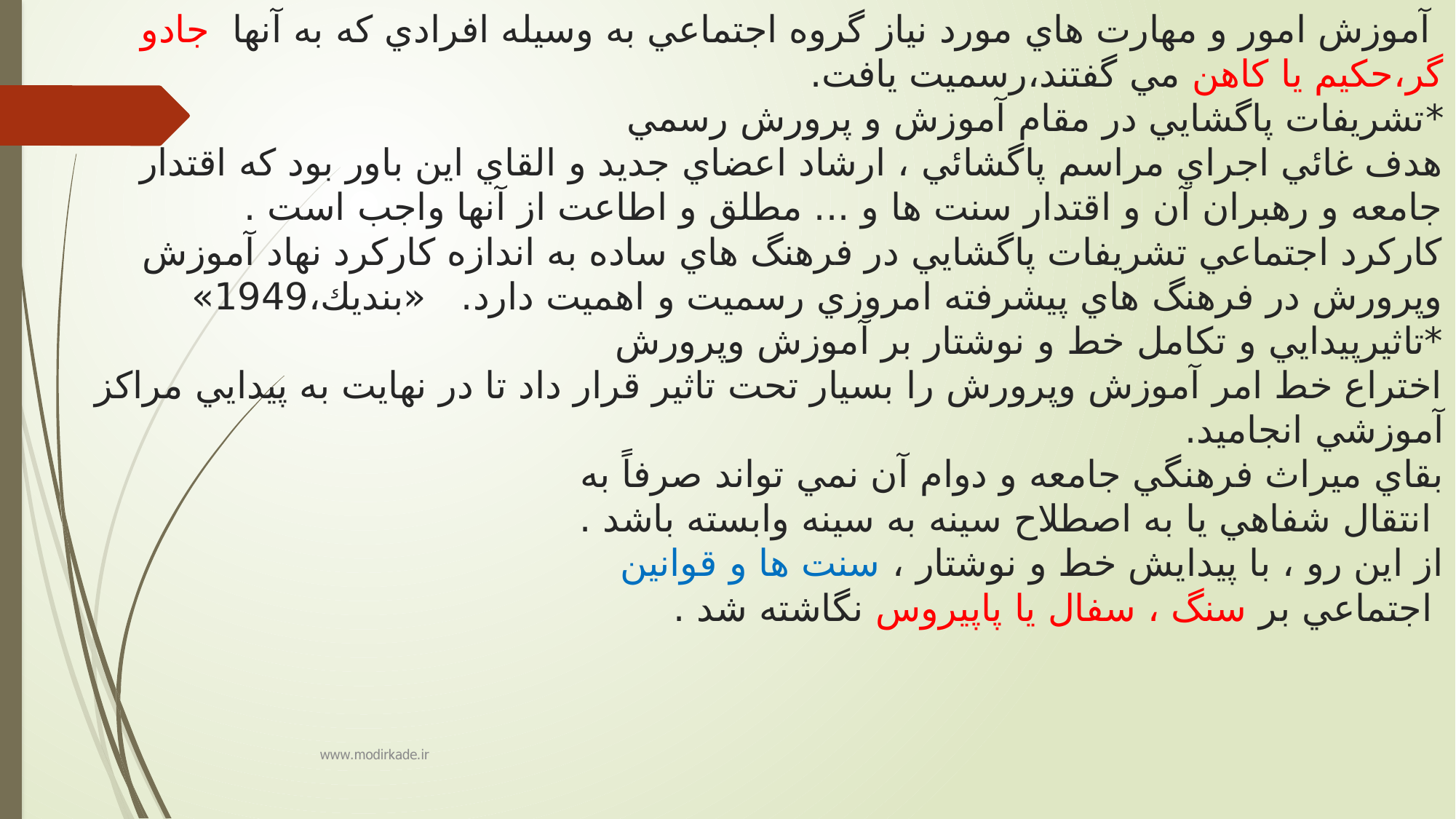

# آموزش امور و مهارت هاي مورد نياز گروه اجتماعي به وسيله افرادي كه به آنها  جادو گر،حكيم يا كاهن مي گفتند،رسميت يافت. *تشريفات پاگشايي در مقام آموزش و پرورش رسمي هدف غائي اجراي مراسم پاگشائي ، ارشاد اعضاي جديد و القاي اين باور بود كه اقتدار جامعه و رهبران آن و اقتدار سنت ها و ... مطلق و اطاعت از آنها واجب است . كاركرد اجتماعي تشريفات پاگشايي در فرهنگ هاي ساده به اندازه كاركرد نهاد آموزش وپرورش در فرهنگ هاي پيشرفته امروزي رسميت و اهميت دارد.   «بنديك،1949» *تاثيرپيدايي و تكامل خط و نوشتار بر آموزش وپرورش اختراع خط امر آموزش وپرورش را بسيار تحت تاثير قرار داد تا در نهايت به پيدايي مراكز آموزشي انجاميد. بقاي ميراث فرهنگي جامعه و دوام آن نمي تواند صرفاً به انتقال شفاهي يا به اصطلاح سينه به سينه وابسته باشد . از اين رو ، با پيدايش خط و نوشتار ، سنت ها و قوانين اجتماعي بر سنگ ، سفال يا پاپيروس نگاشته شد .
www.modirkade.ir